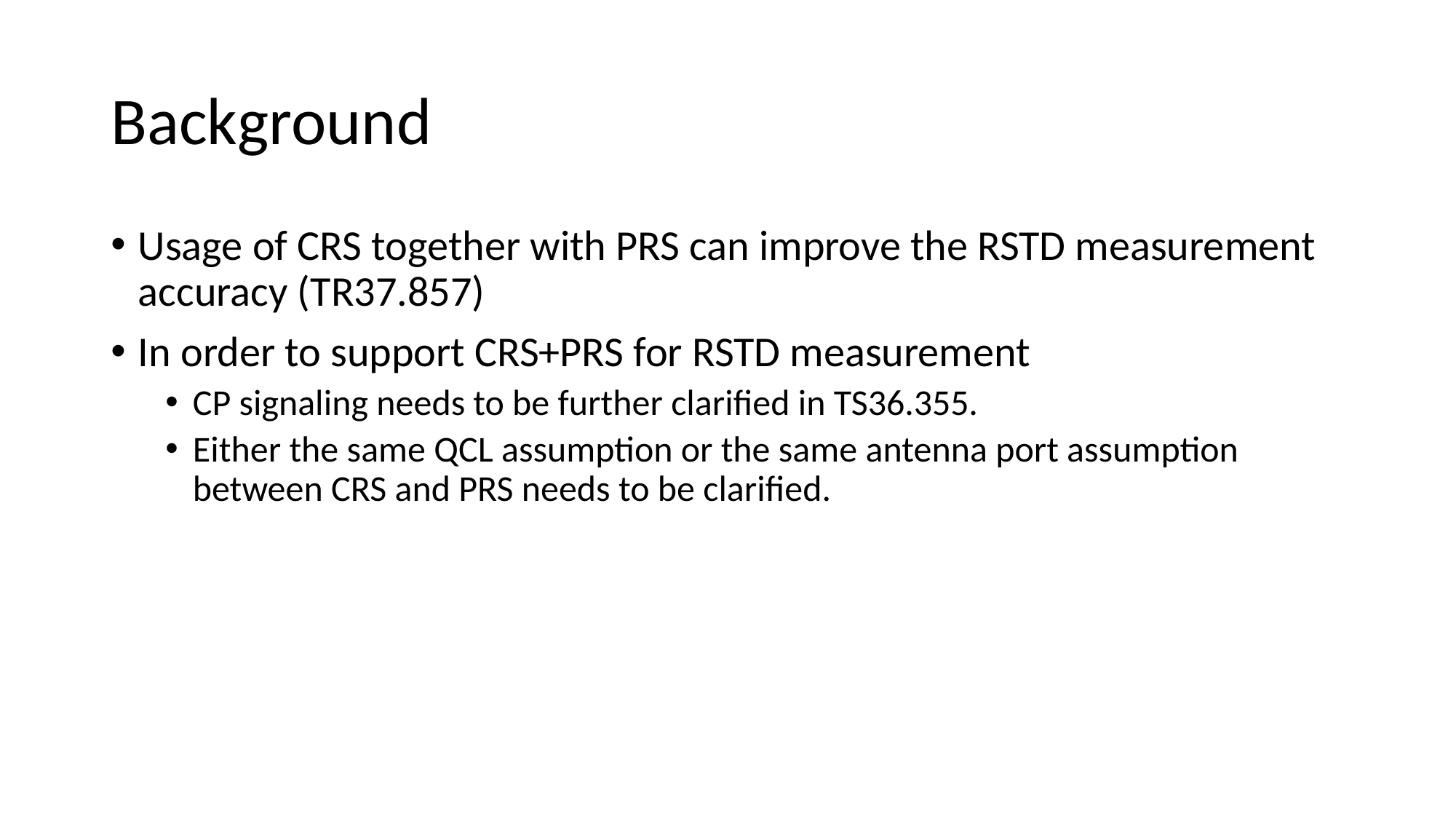

# Background
Usage of CRS together with PRS can improve the RSTD measurement accuracy (TR37.857)
In order to support CRS+PRS for RSTD measurement
CP signaling needs to be further clarified in TS36.355.
Either the same QCL assumption or the same antenna port assumption between CRS and PRS needs to be clarified.